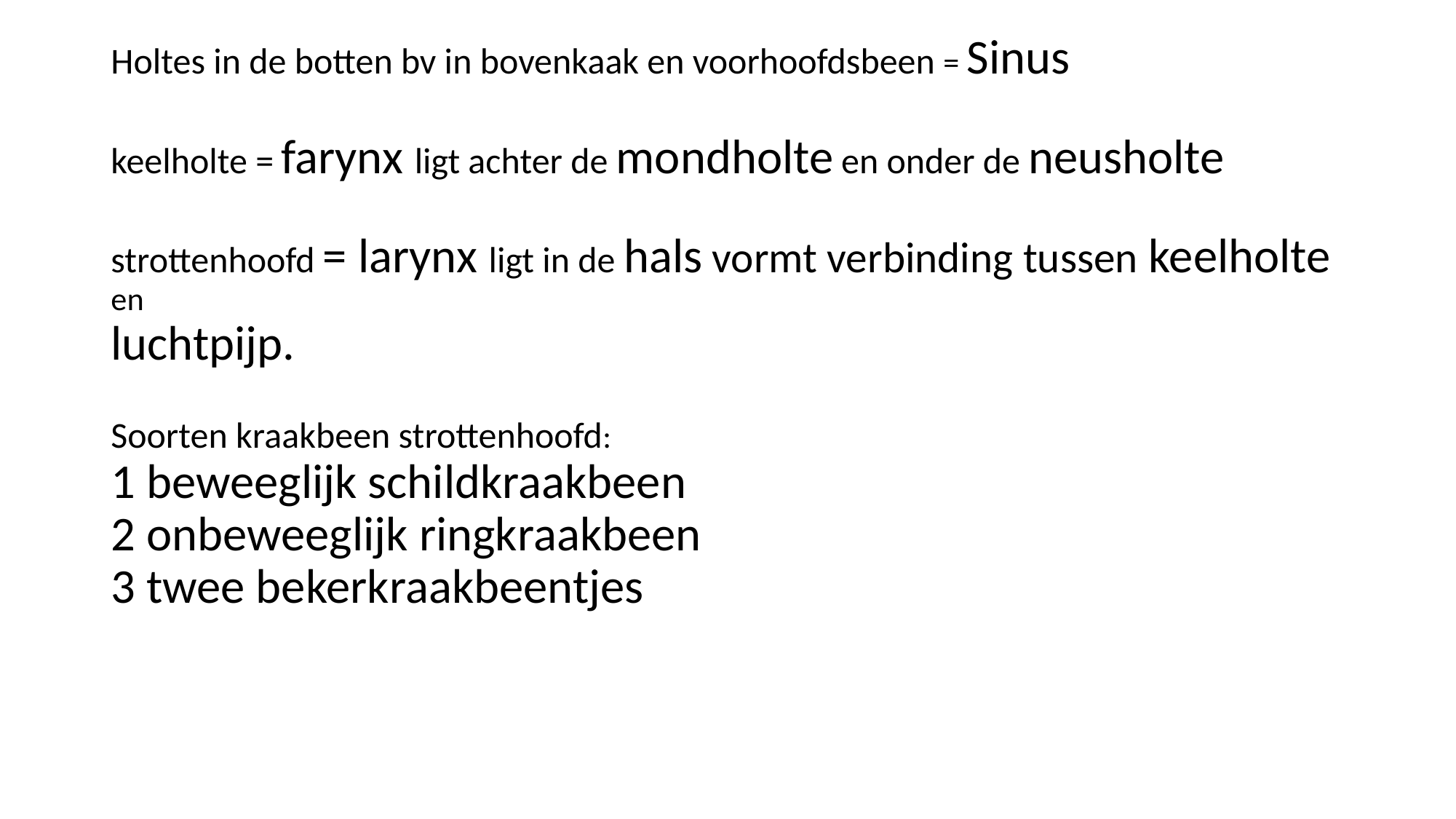

# Holtes in de botten bv in bovenkaak en voorhoofdsbeen = Sinus keelholte = farynx ligt achter de mondholte en onder de neusholte strottenhoofd = larynx ligt in de hals vormt verbinding tussen keelholte en luchtpijp. Soorten kraakbeen strottenhoofd: 1 beweeglijk schildkraakbeen 2 onbeweeglijk ringkraakbeen 3 twee bekerkraakbeentjes